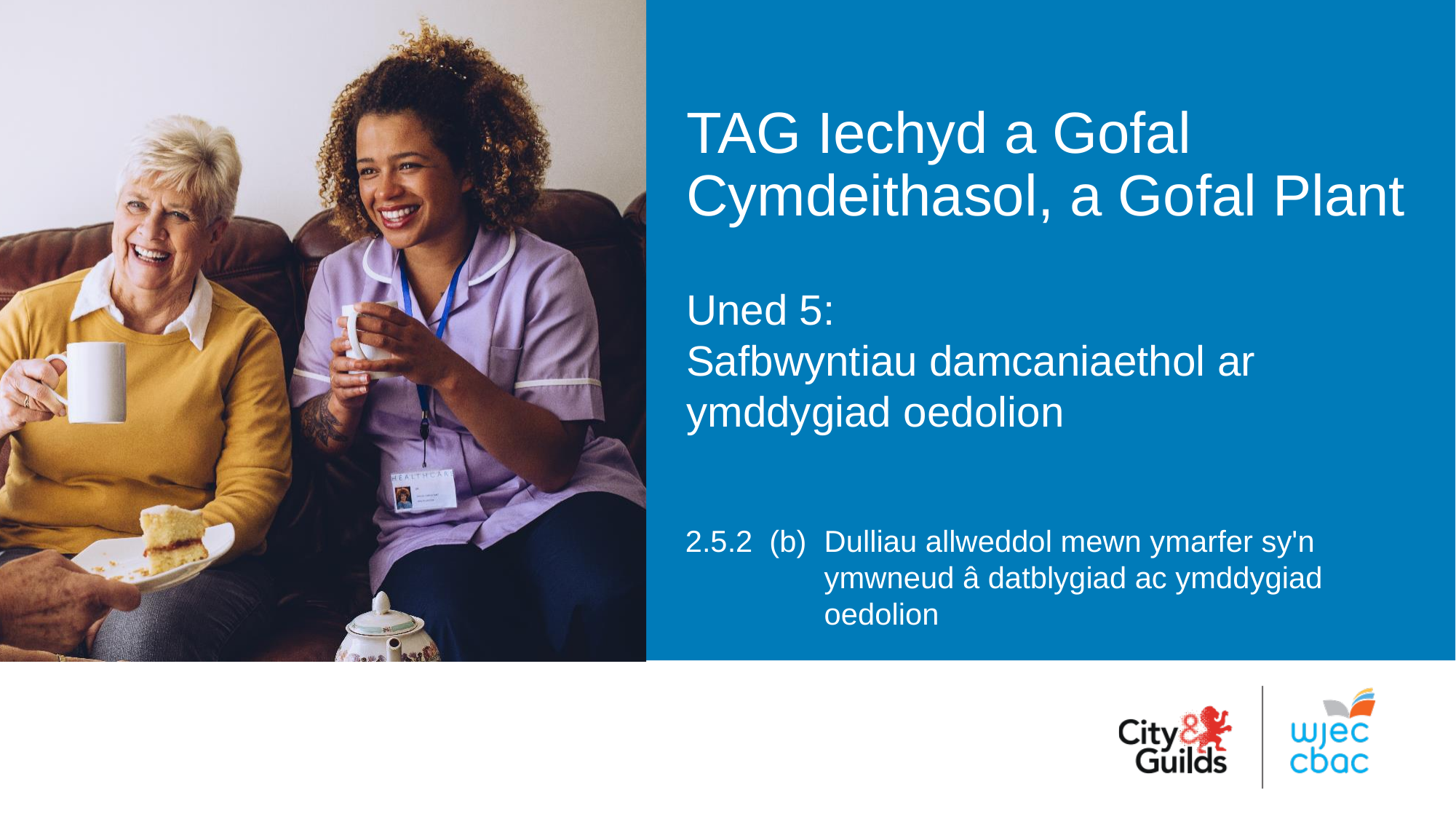

# TAG Iechyd a Gofal Cymdeithasol, a Gofal Plant
Uned 5:
Safbwyntiau damcaniaethol ar ymddygiad oedolion
2.5.2  (b)	Dulliau allweddol mewn ymarfer sy'n ymwneud â datblygiad ac ymddygiad oedolion